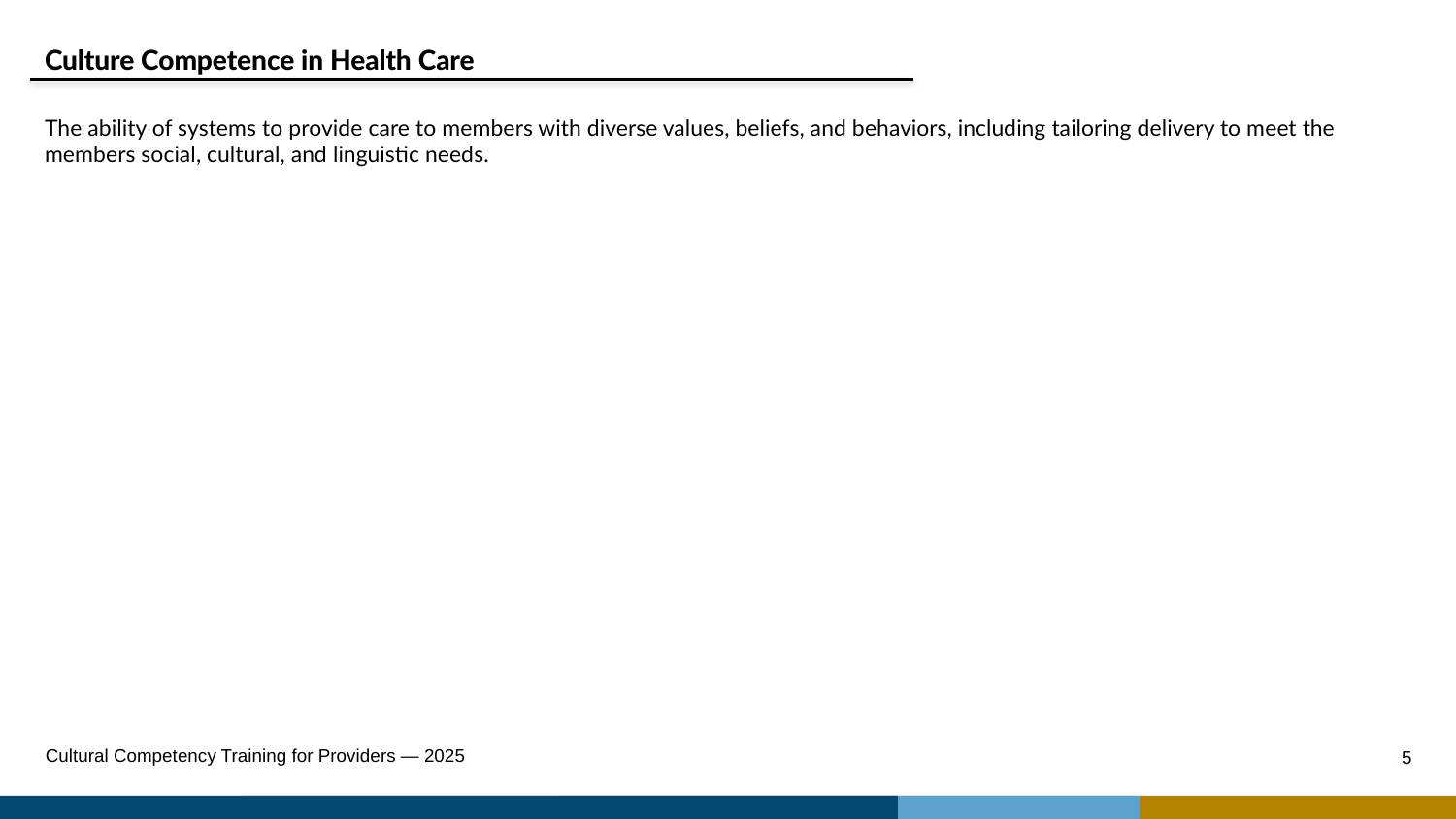

Culture Competence in Health Care
The ability of systems to provide care to members with diverse values, beliefs, and behaviors, including tailoring delivery to meet the members social, cultural, and linguistic needs.
Cultural Competency Training for Providers — 2025